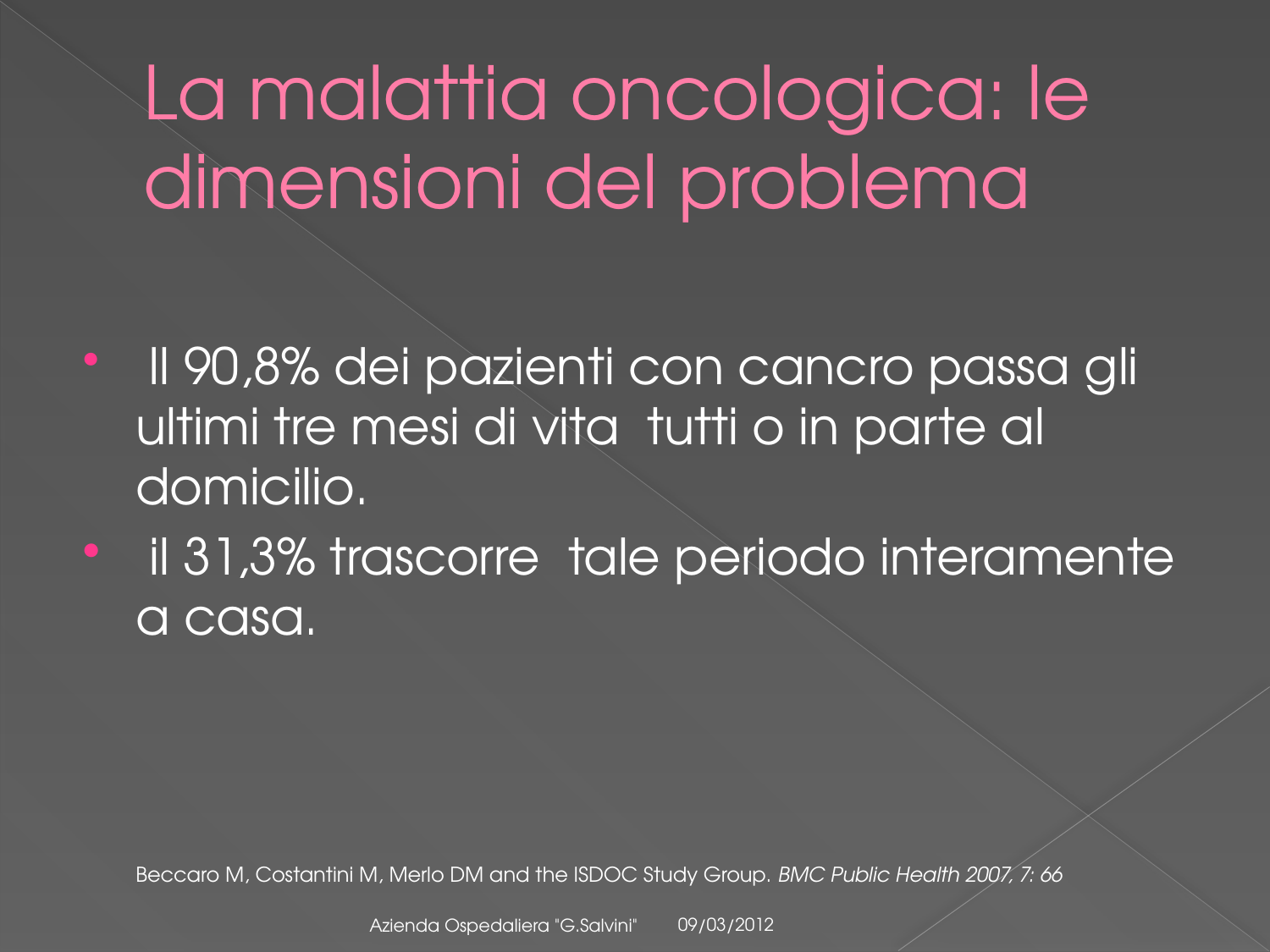

# La malattia oncologica: le dimensioni del problema

 Il 90,8% dei pazienti con cancro passa gli ultimi tre mesi di vita  tutti o in parte al domicilio.
 il 31,3% trascorre  tale periodo interamente a casa.

		Beccaro M, Costantini M, Merlo DM and the ISDOC Study Group. BMC Public Health 2007, 7: 66
09/03/2012
Azienda Ospedaliera "G.Salvini"